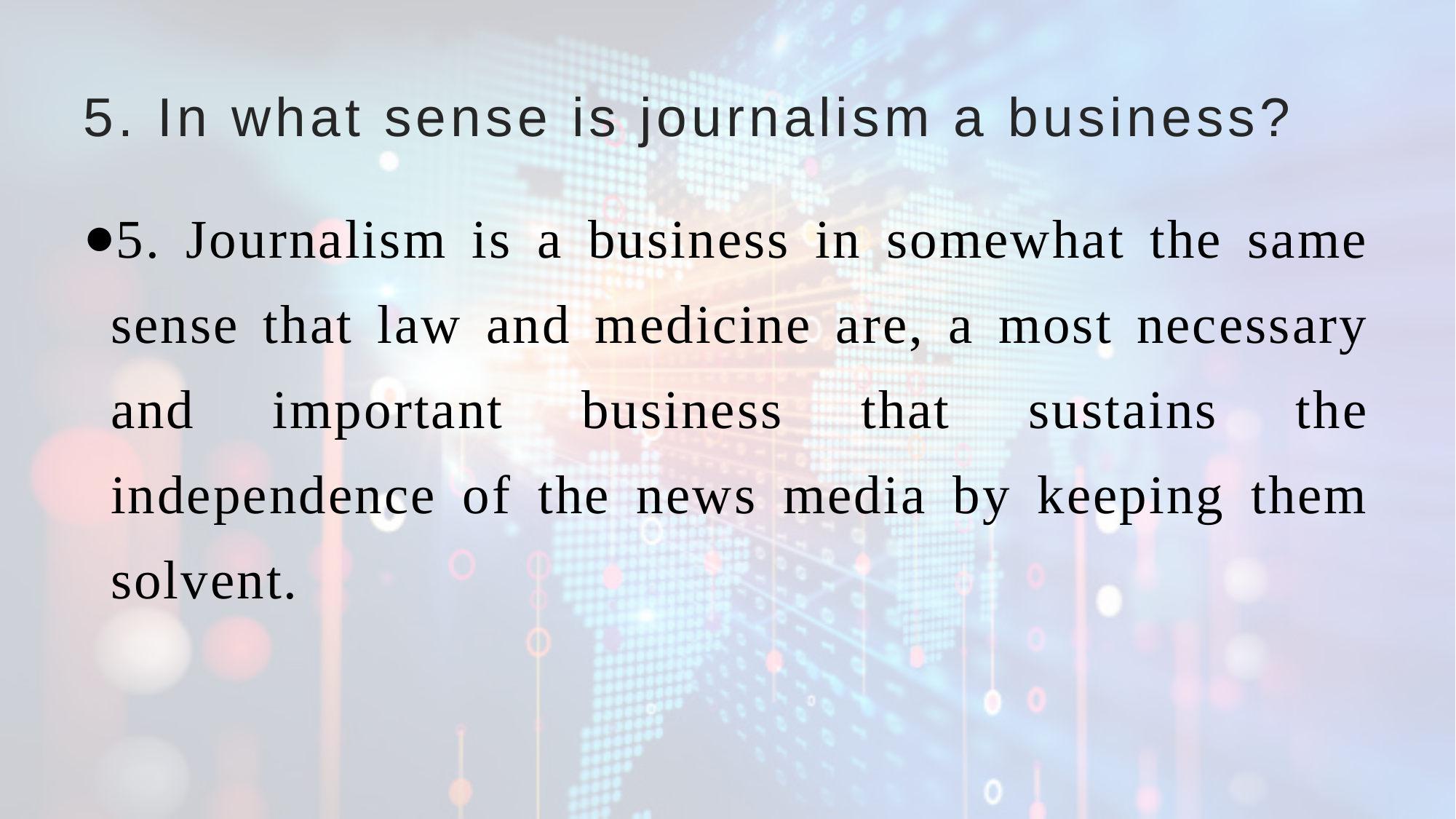

# 5. In what sense is journalism a business?
5. Journalism is a business in somewhat the same sense that law and medicine are, a most necessary and important business that sustains the independence of the news media by keeping them solvent.